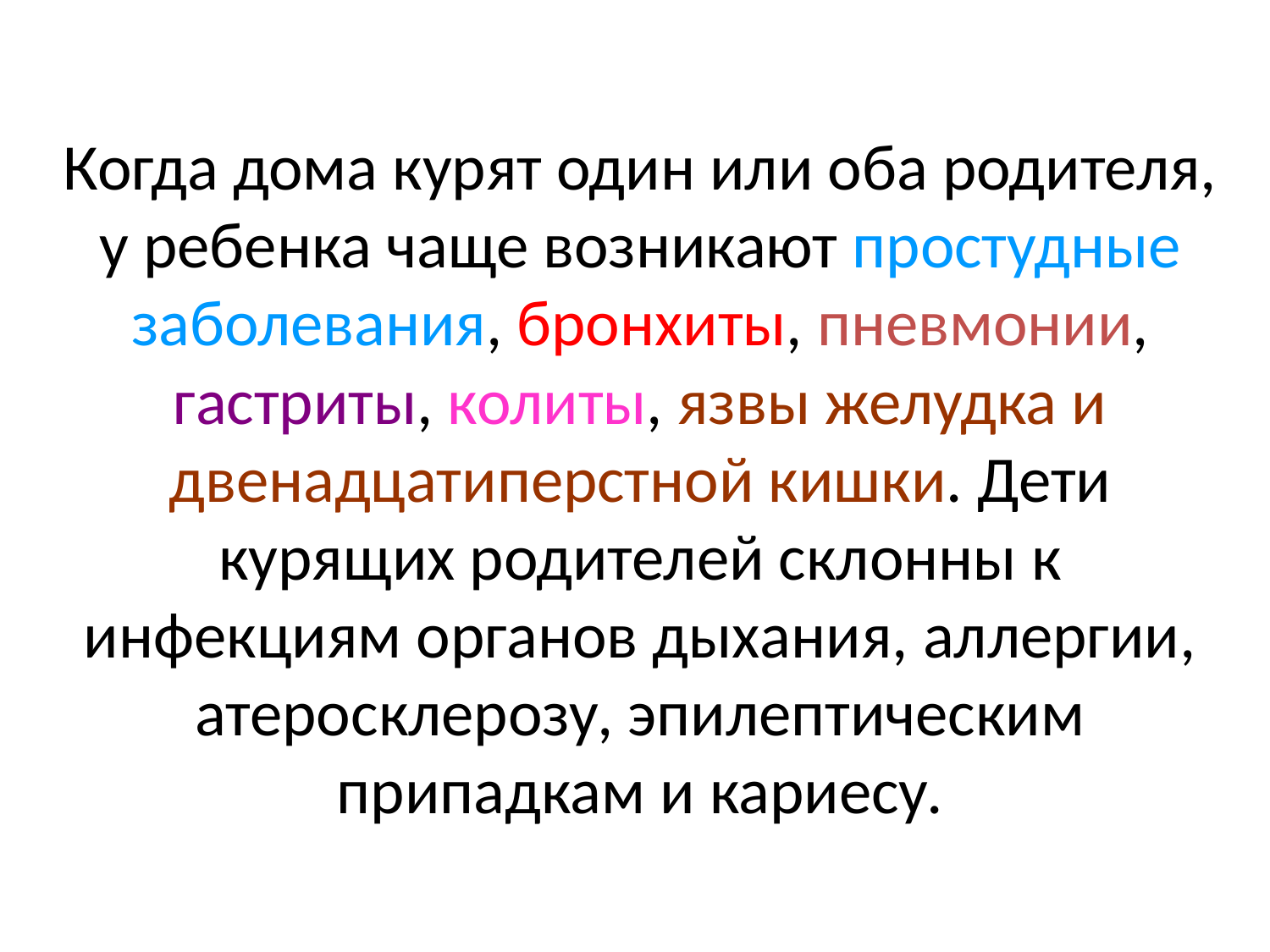

# Когда дома курят один или оба родителя, у ребенка чаще возникают простудные заболевания, бронхиты, пневмонии, гастриты, колиты, язвы желудка и двенадцатиперстной кишки. Дети курящих родителей склонны к инфекциям органов дыхания, аллергии, атеросклерозу, эпилептическим припадкам и кариесу.